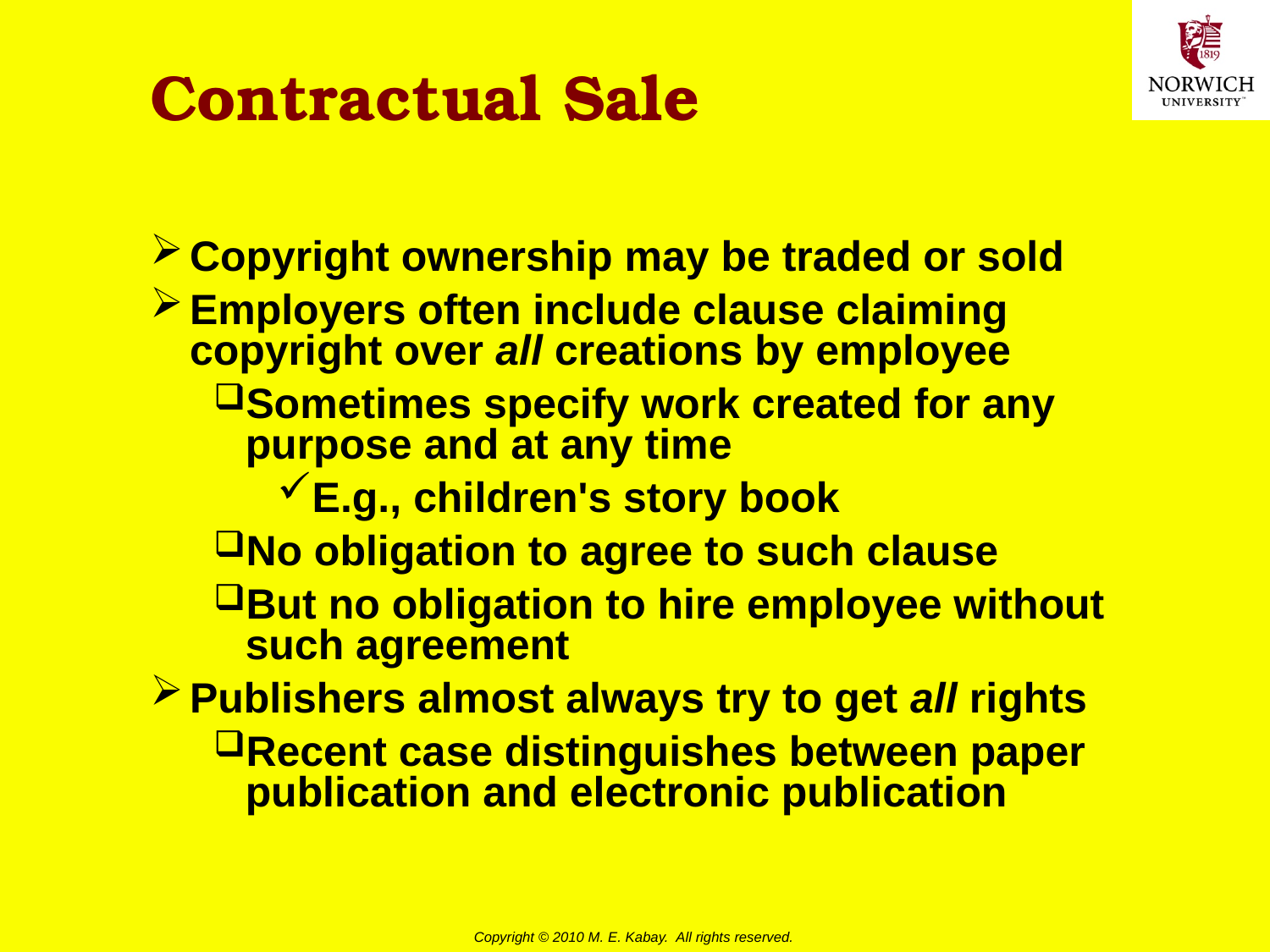

# Contractual Sale
Copyright ownership may be traded or sold
Employers often include clause claiming copyright over all creations by employee
Sometimes specify work created for any purpose and at any time
E.g., children's story book
No obligation to agree to such clause
But no obligation to hire employee without such agreement
Publishers almost always try to get all rights
Recent case distinguishes between paper publication and electronic publication